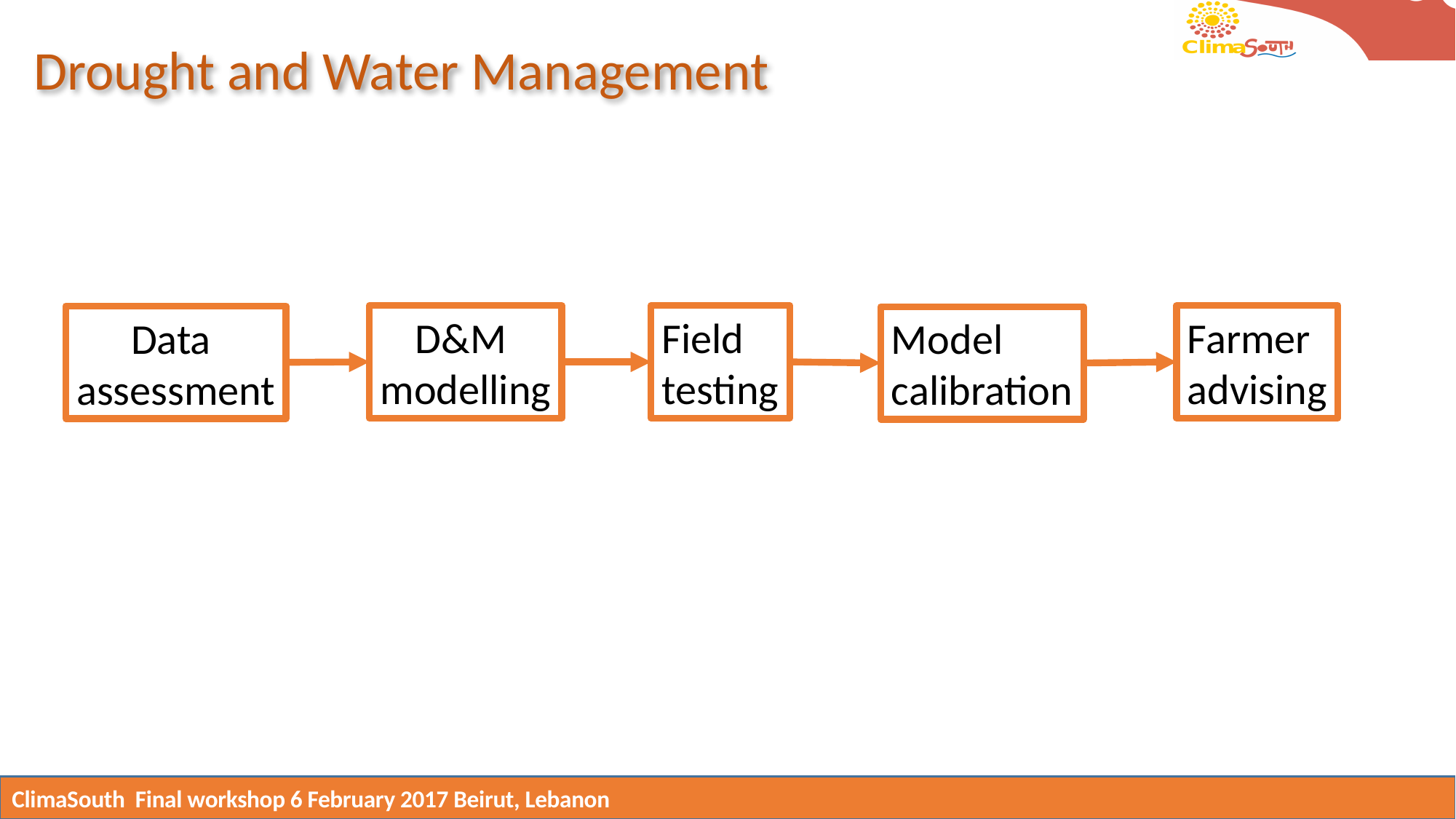

Drought and Water Management
D&M
modelling
Field
testing
Farmer
advising
Data
assessment
Model
calibration
ClimaSouth  Final workshop 6 February 2017 Beirut, Lebanon